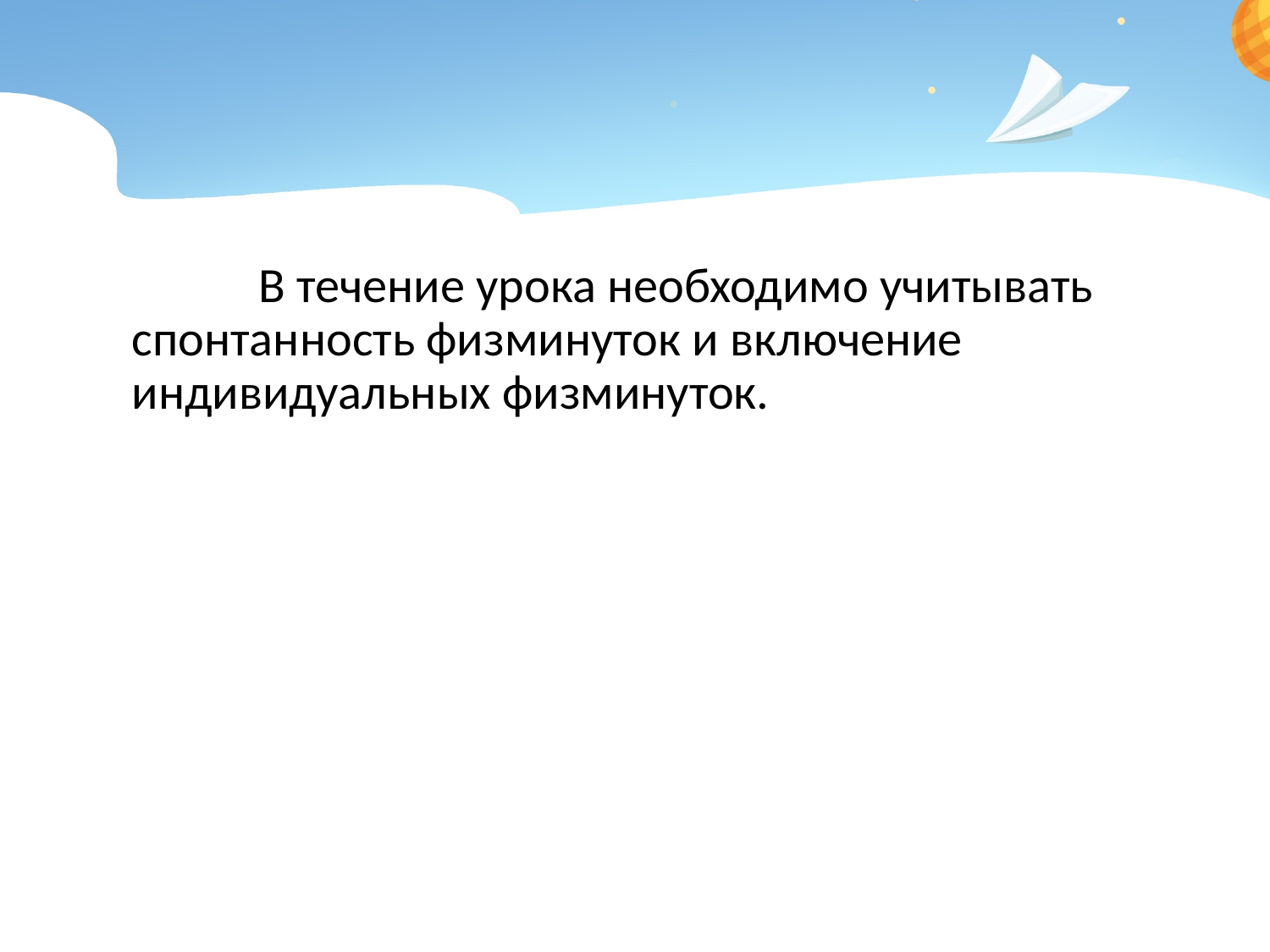

В течение урока необходимо учитывать спонтанность физминуток и включение индивидуальных физминуток.